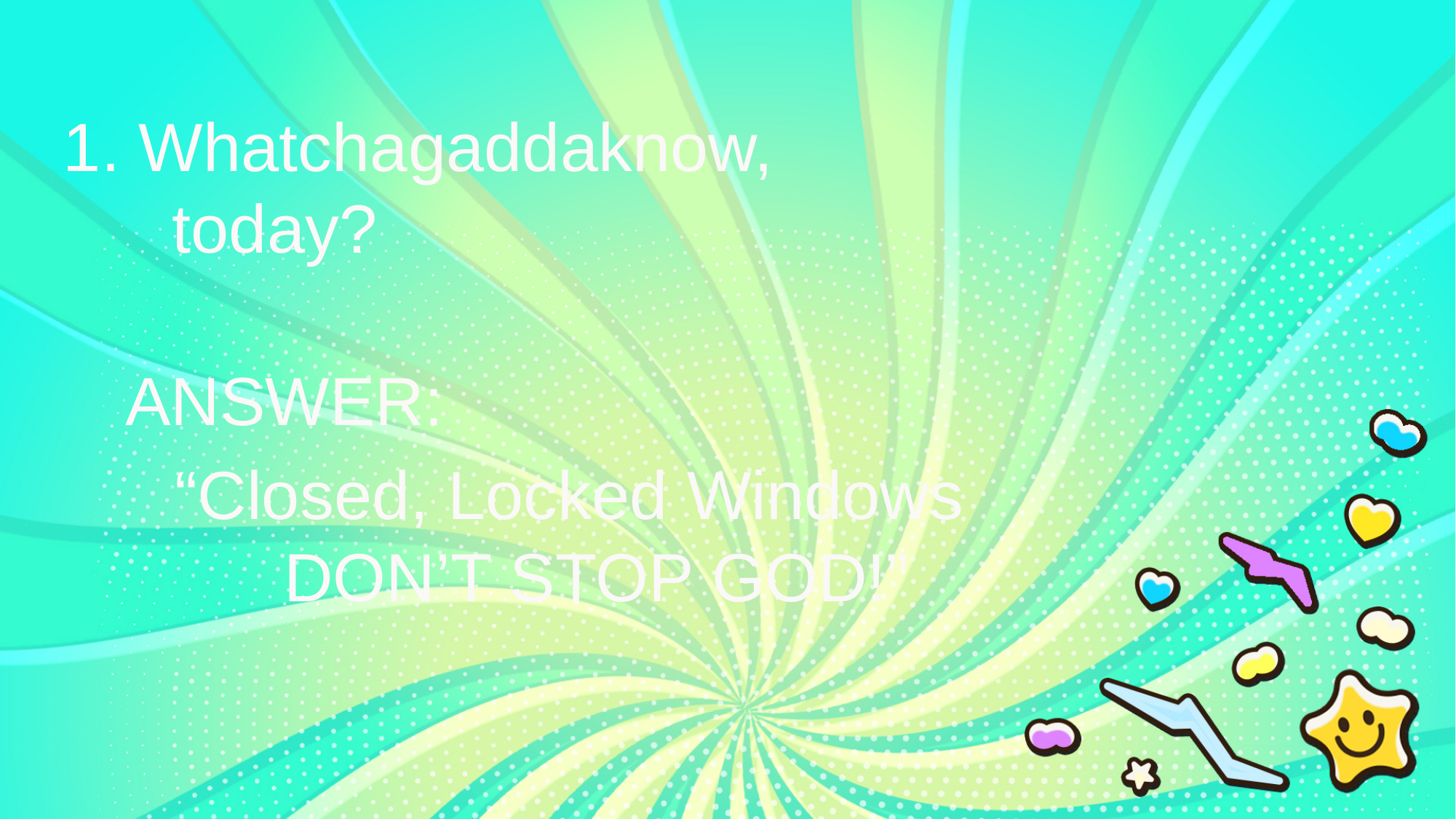

1. Whatchagaddaknow,
	today?
ANSWER:
“Closed, Locked Windows
	DON’T STOP GOD!”